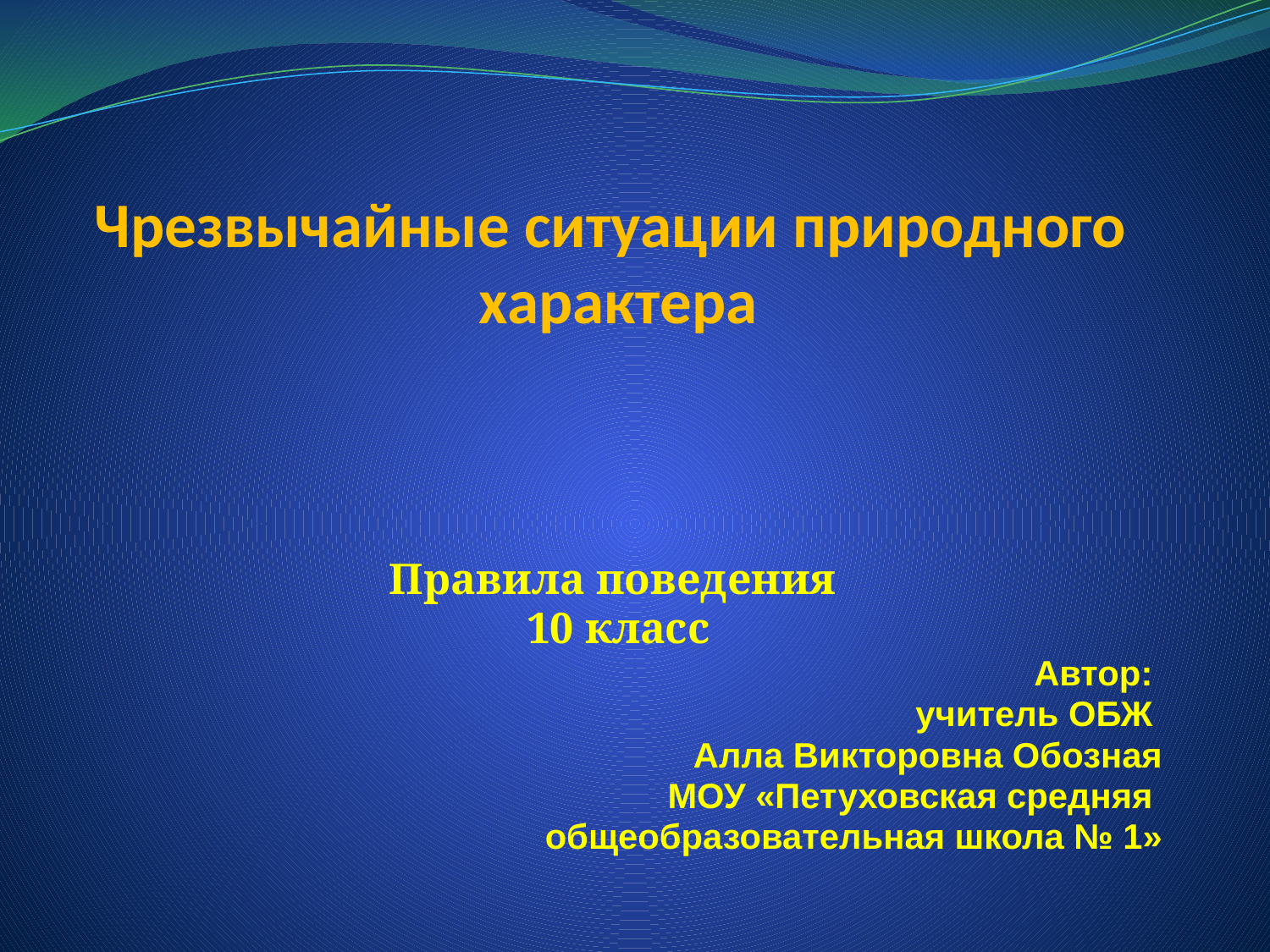

# Чрезвычайные ситуации природного  характера
Правила поведения
10 класс
Автор:
учитель ОБЖ
Алла Викторовна Обозная
МОУ «Петуховская средняя
общеобразовательная школа № 1»